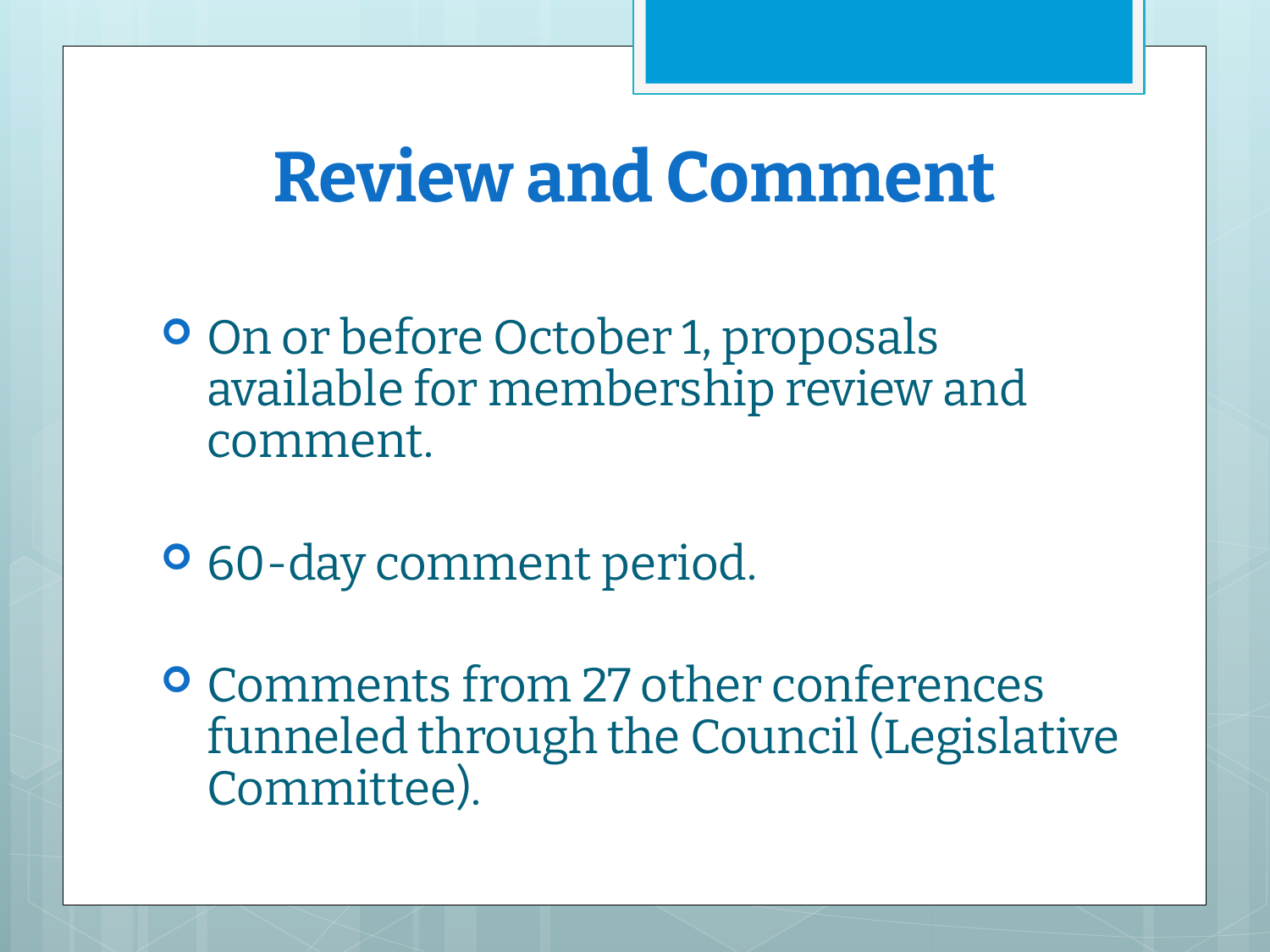

# Review and Comment
On or before October 1, proposals available for membership review and comment.

60-day comment period.

Comments from 27 other conferences funneled through the Council (Legislative Committee).